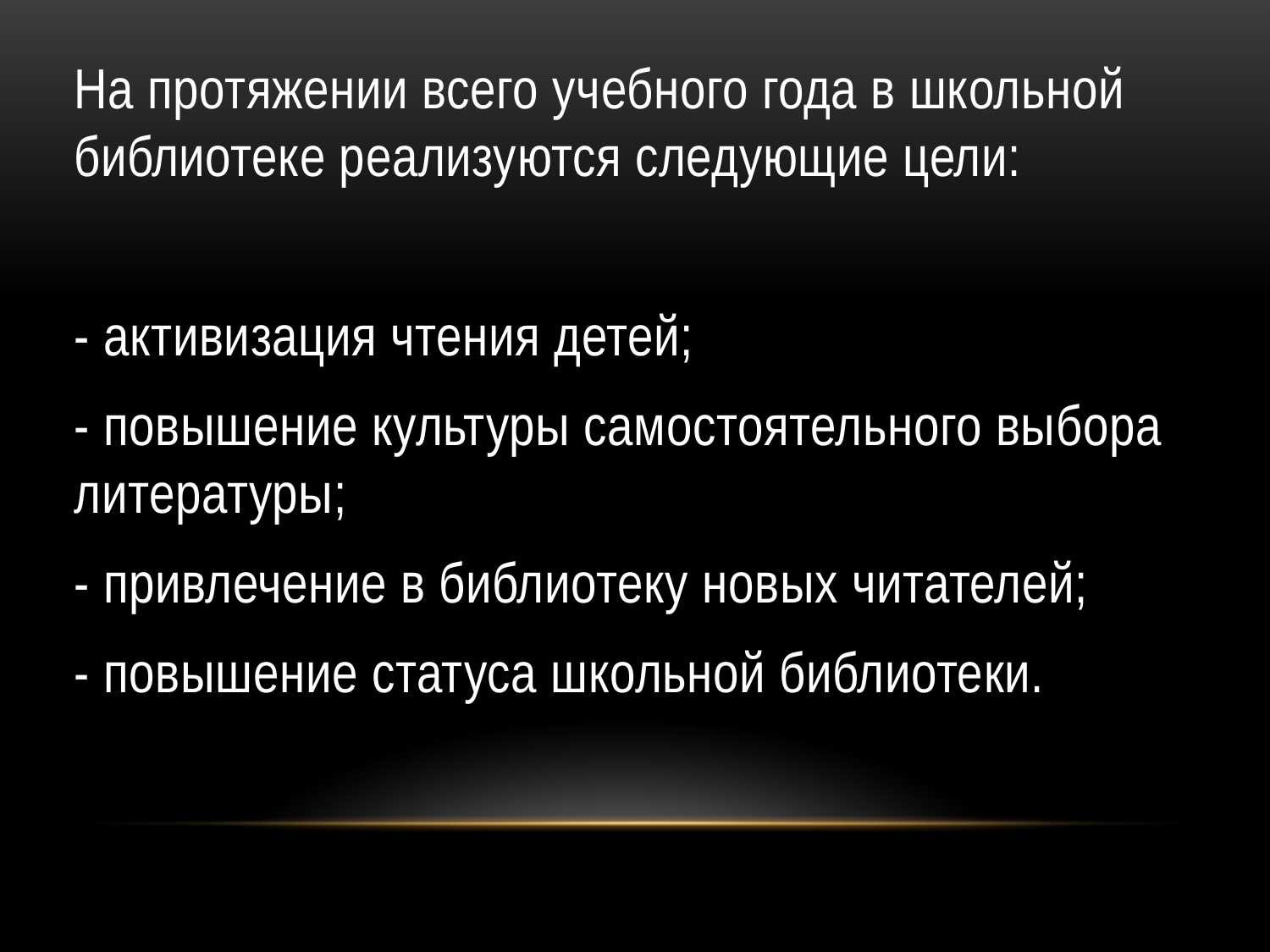

На протяжении всего учебного года в школьной библиотеке реализуются следующие цели:

- активизация чтения детей;
- повышение культуры самостоятельного выбора литературы;
- привлечение в библиотеку новых читателей;
- повышение статуса школьной библиотеки.